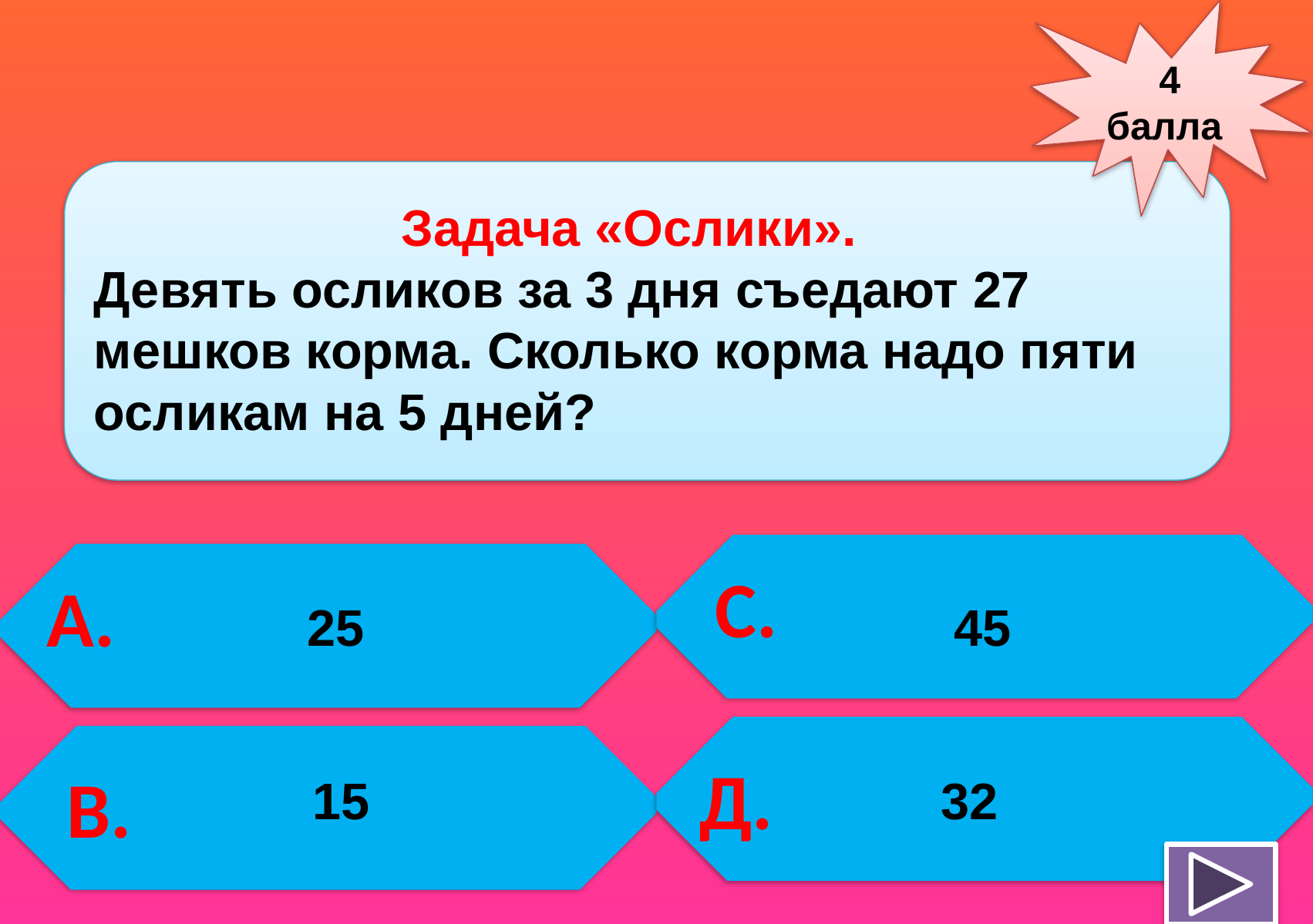

4 балла

Задача «Ослики».
Девять осликов за 3 дня съедают 27 мешков корма. Сколько корма надо пяти осликам на 5 дней?

С.

А.
 25
 45

Д.
В.

15
32